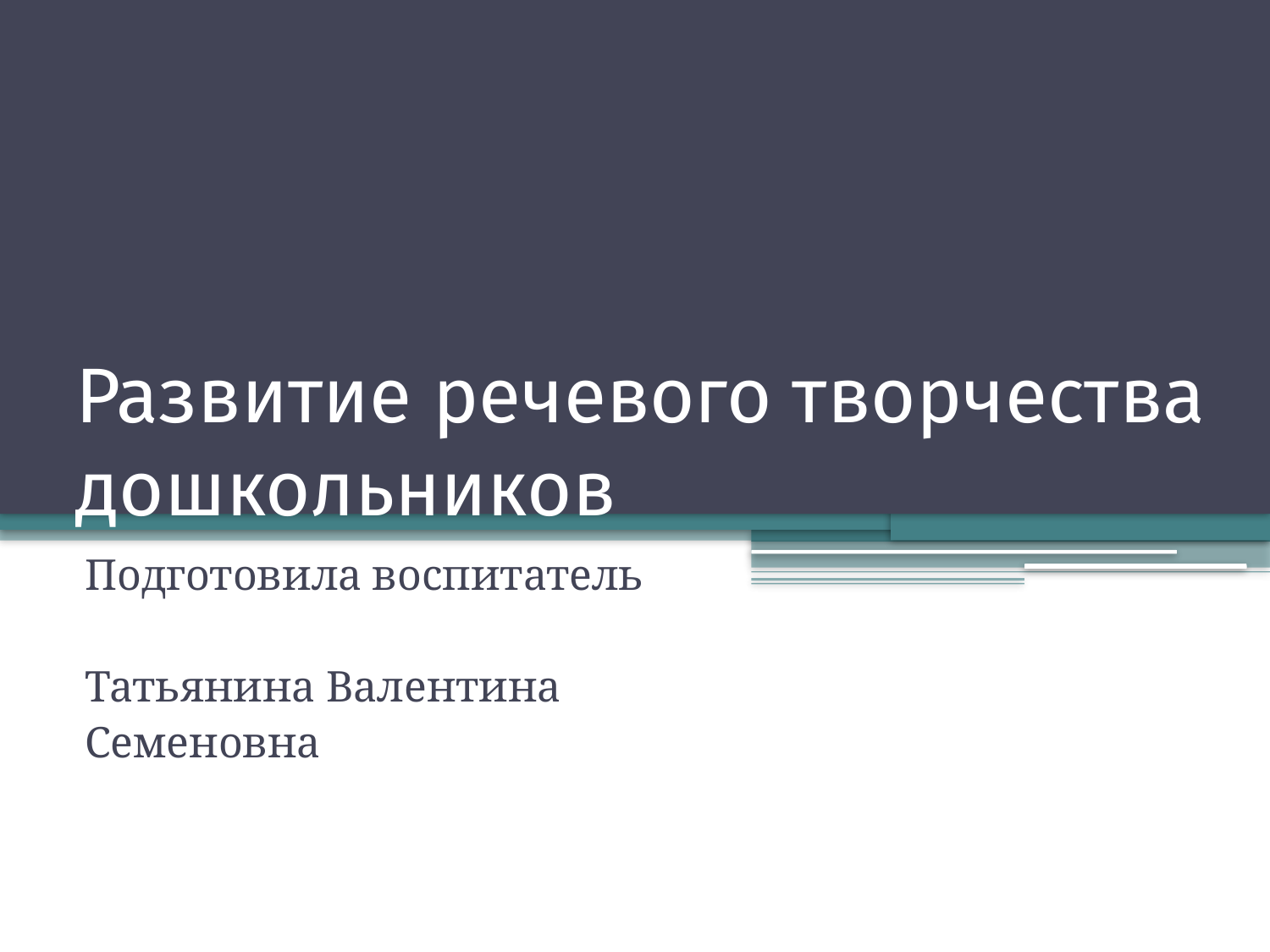

# Развитие речевого творчества дошкольников
Подготовила воспитатель

Татьянина Валентина
Семеновна